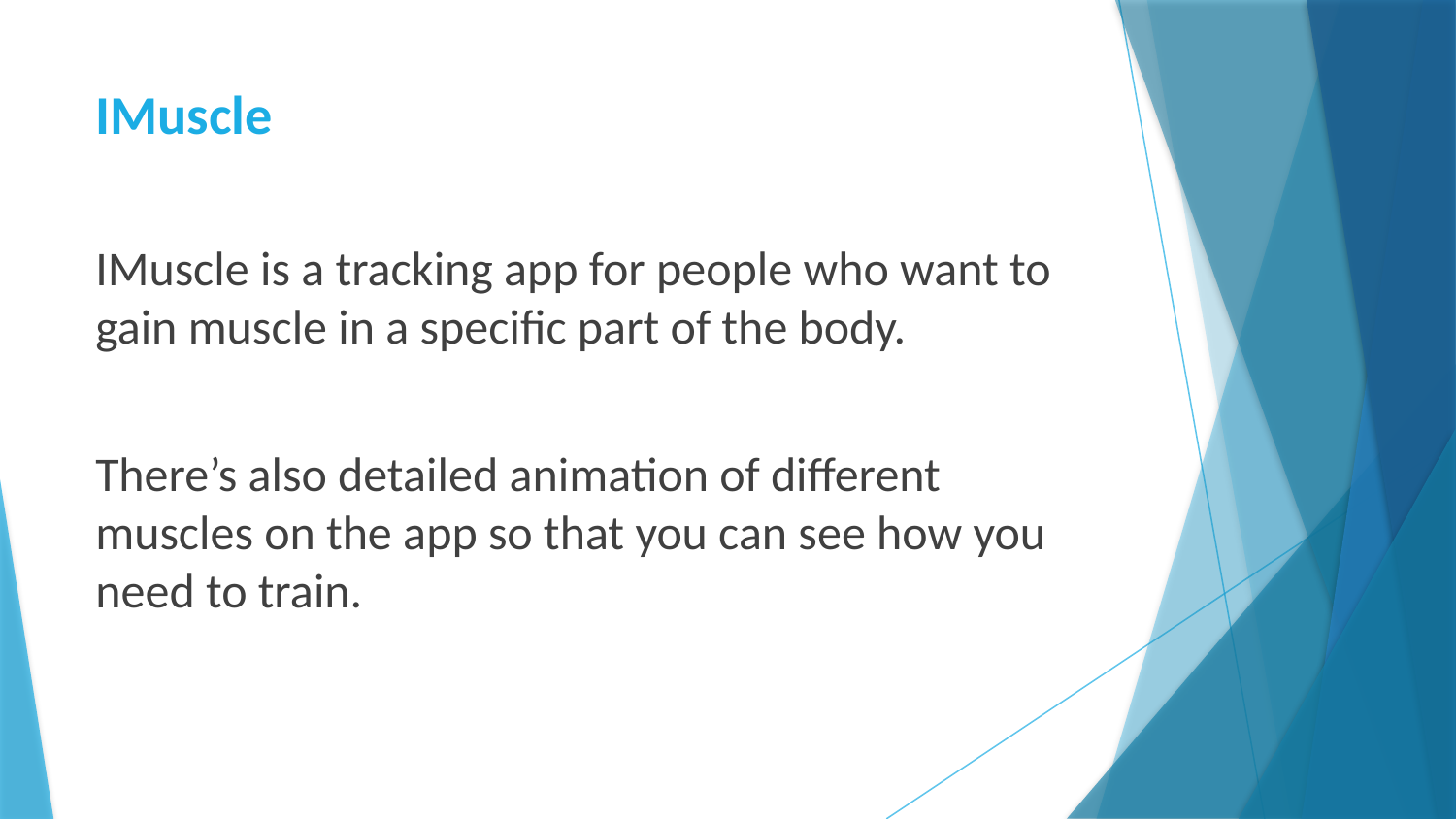

# IMuscle
IMuscle is a tracking app for people who want to gain muscle in a specific part of the body.

There’s also detailed animation of different muscles on the app so that you can see how you need to train.